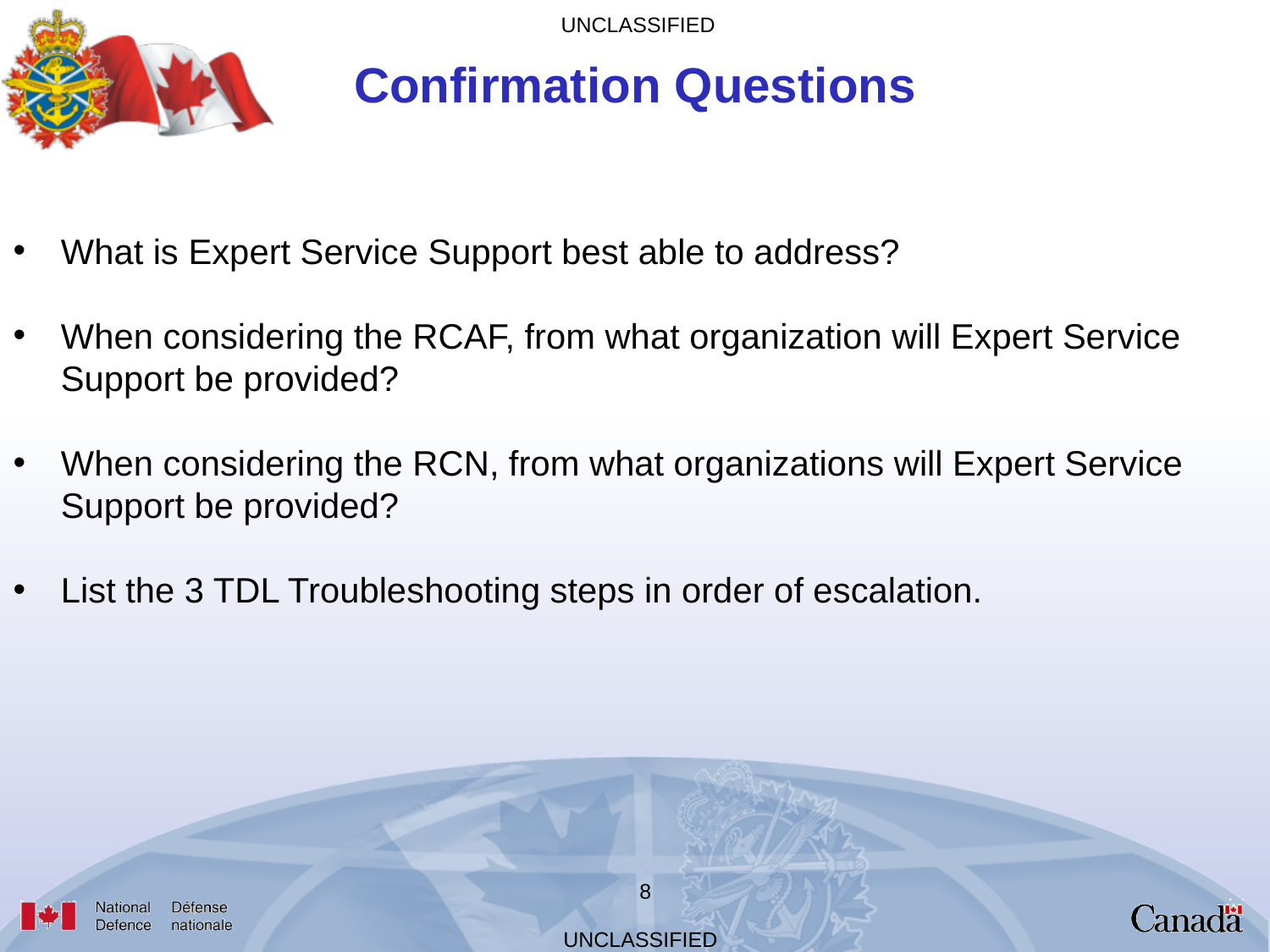

Confirmation Questions
What is Expert Service Support best able to address?

When considering the RCAF, from what organization will Expert Service Support be provided?

When considering the RCN, from what organizations will Expert Service Support be provided?

List the 3 TDL Troubleshooting steps in order of escalation.